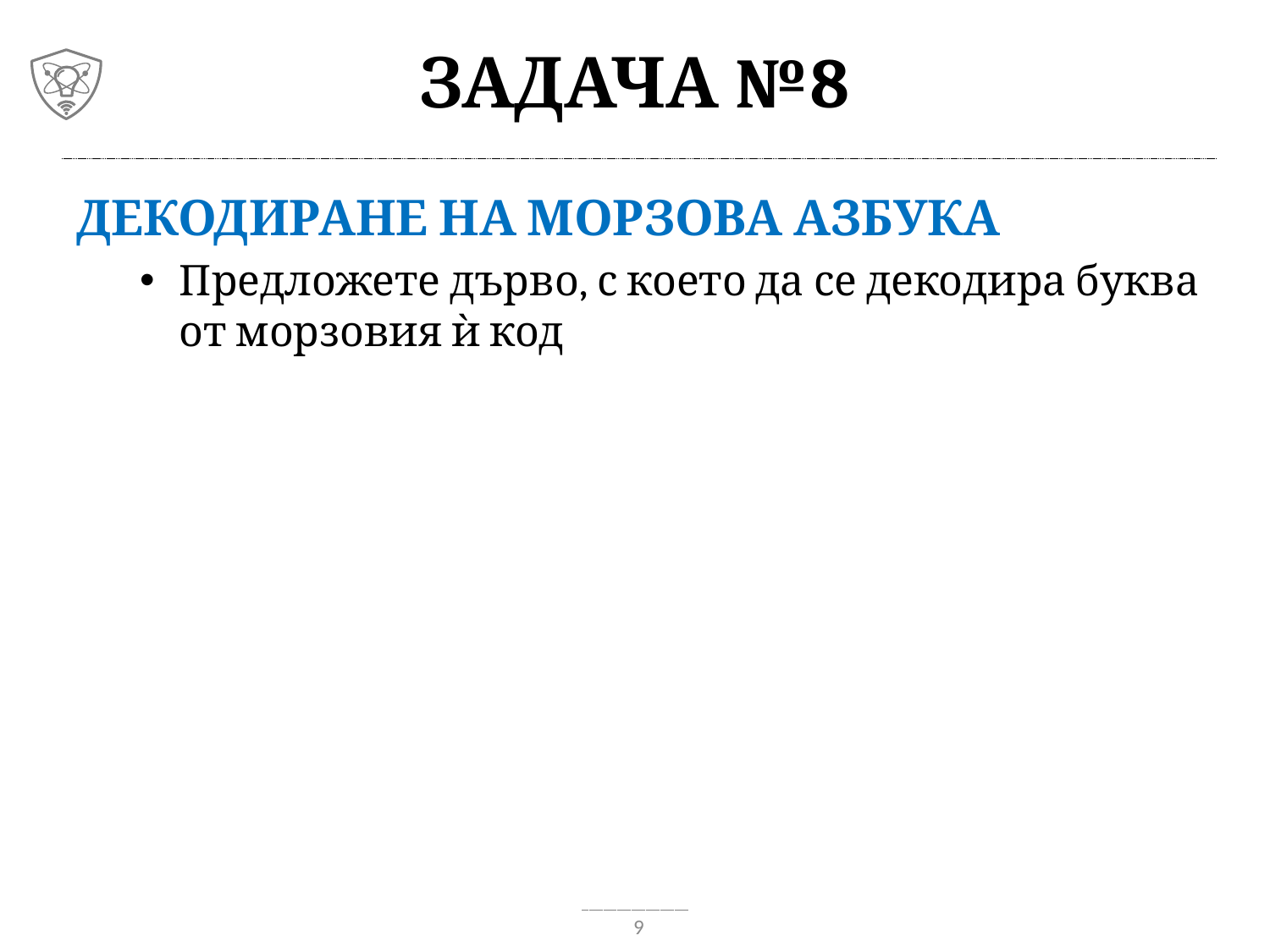

# Задача №8
Декодиране на морзова азбука
Предложете дърво, с което да се декодира буква от морзовия ѝ код

9